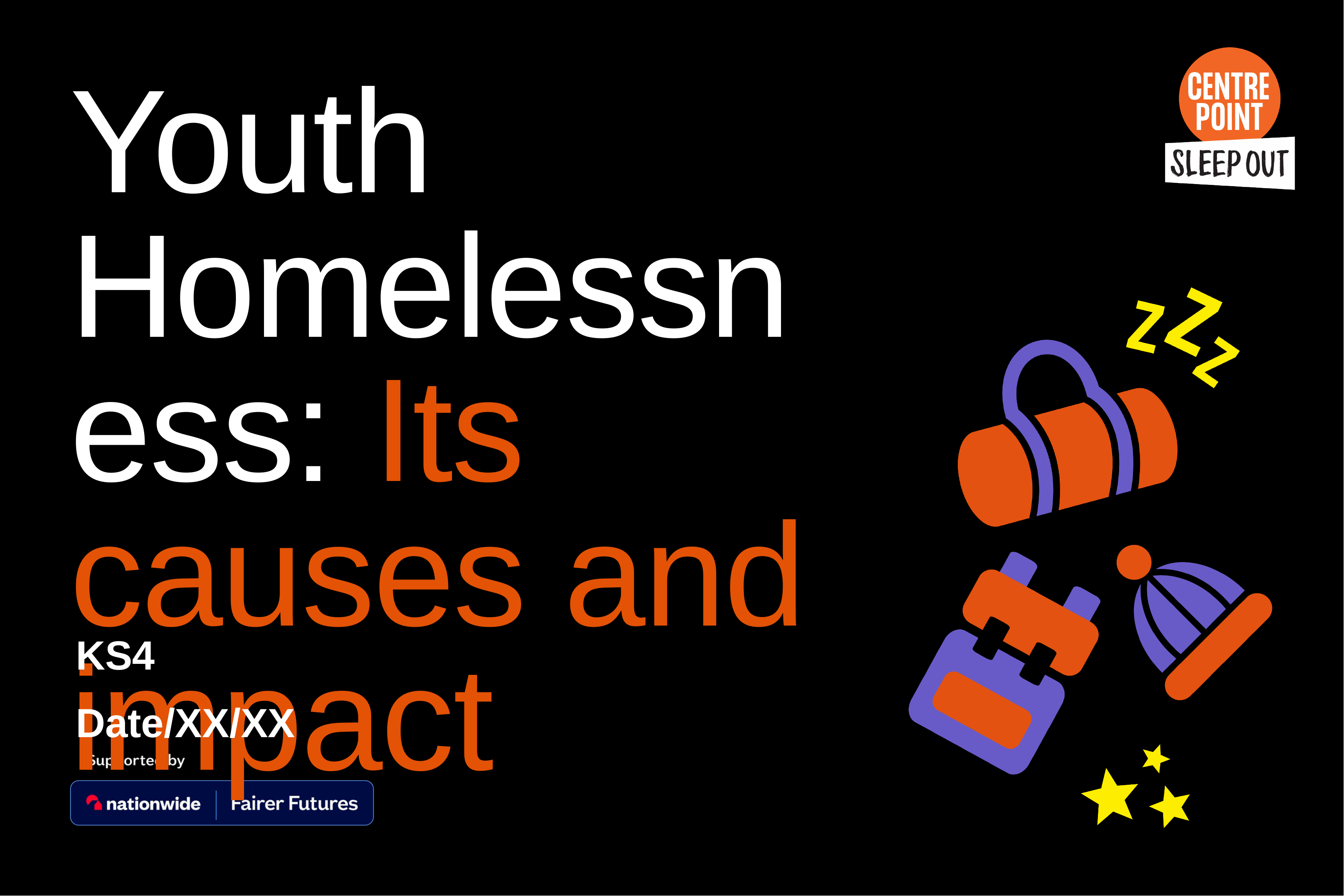

# Youth Homelessness: Its causes and impact
KS4
Date/XX/XX